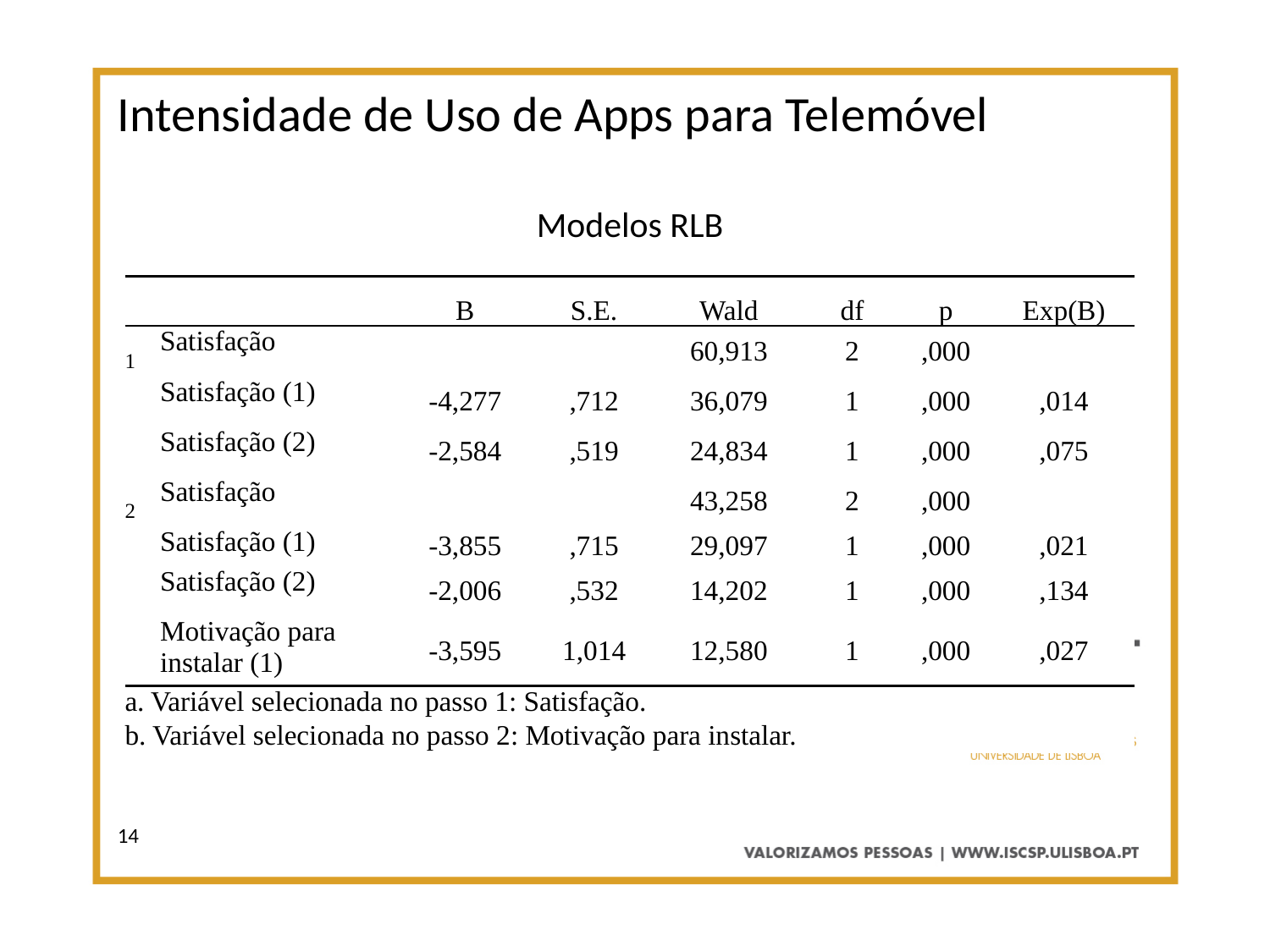

Intensidade de Uso de Apps para Telemóvel
Modelos RLB
|  |  | B | S.E. | Wald | df | p | Exp(B) |
| --- | --- | --- | --- | --- | --- | --- | --- |
| 1 | Satisfação |  |  | 60,913 | 2 | ,000 |  |
|  | Satisfação (1) | -4,277 | ,712 | 36,079 | 1 | ,000 | ,014 |
|  | Satisfação (2) | -2,584 | ,519 | 24,834 | 1 | ,000 | ,075 |
| 2 | Satisfação |  |  | 43,258 | 2 | ,000 |  |
|  | Satisfação (1) | -3,855 | ,715 | 29,097 | 1 | ,000 | ,021 |
|  | Satisfação (2) | -2,006 | ,532 | 14,202 | 1 | ,000 | ,134 |
|  | Motivação para instalar (1) | -3,595 | 1,014 | 12,580 | 1 | ,000 | ,027 |
| a. Variável selecionada no passo 1: Satisfação. |  |  |  |  |  |  |  |
| b. Variável selecionada no passo 2: Motivação para instalar. |  |  |  |  |  |  |  |
14